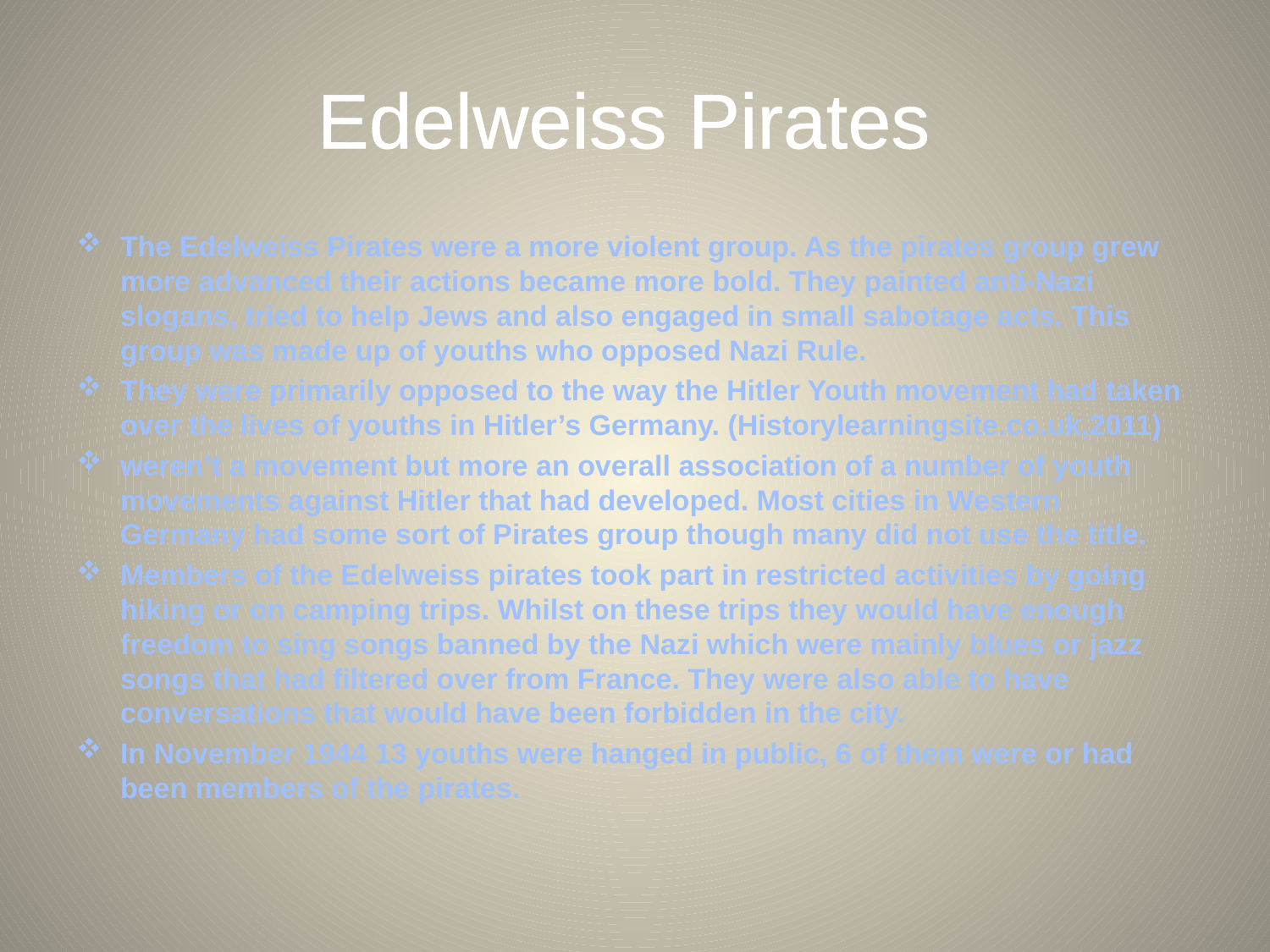

# Edelweiss Pirates
The Edelweiss Pirates were a more violent group. As the pirates group grew more advanced their actions became more bold. They painted anti-Nazi slogans, tried to help Jews and also engaged in small sabotage acts. This group was made up of youths who opposed Nazi Rule.
They were primarily opposed to the way the Hitler Youth movement had taken over the lives of youths in Hitler’s Germany. (Historylearningsite.co.uk,2011)
weren’t a movement but more an overall association of a number of youth movements against Hitler that had developed. Most cities in Western  Germany had some sort of Pirates group though many did not use the title.
Members of the Edelweiss pirates took part in restricted activities by going hiking or on camping trips. Whilst on these trips they would have enough freedom to sing songs banned by the Nazi which were mainly blues or jazz songs that had filtered over from France. They were also able to have conversations that would have been forbidden in the city.
In November 1944 13 youths were hanged in public, 6 of them were or had been members of the pirates.